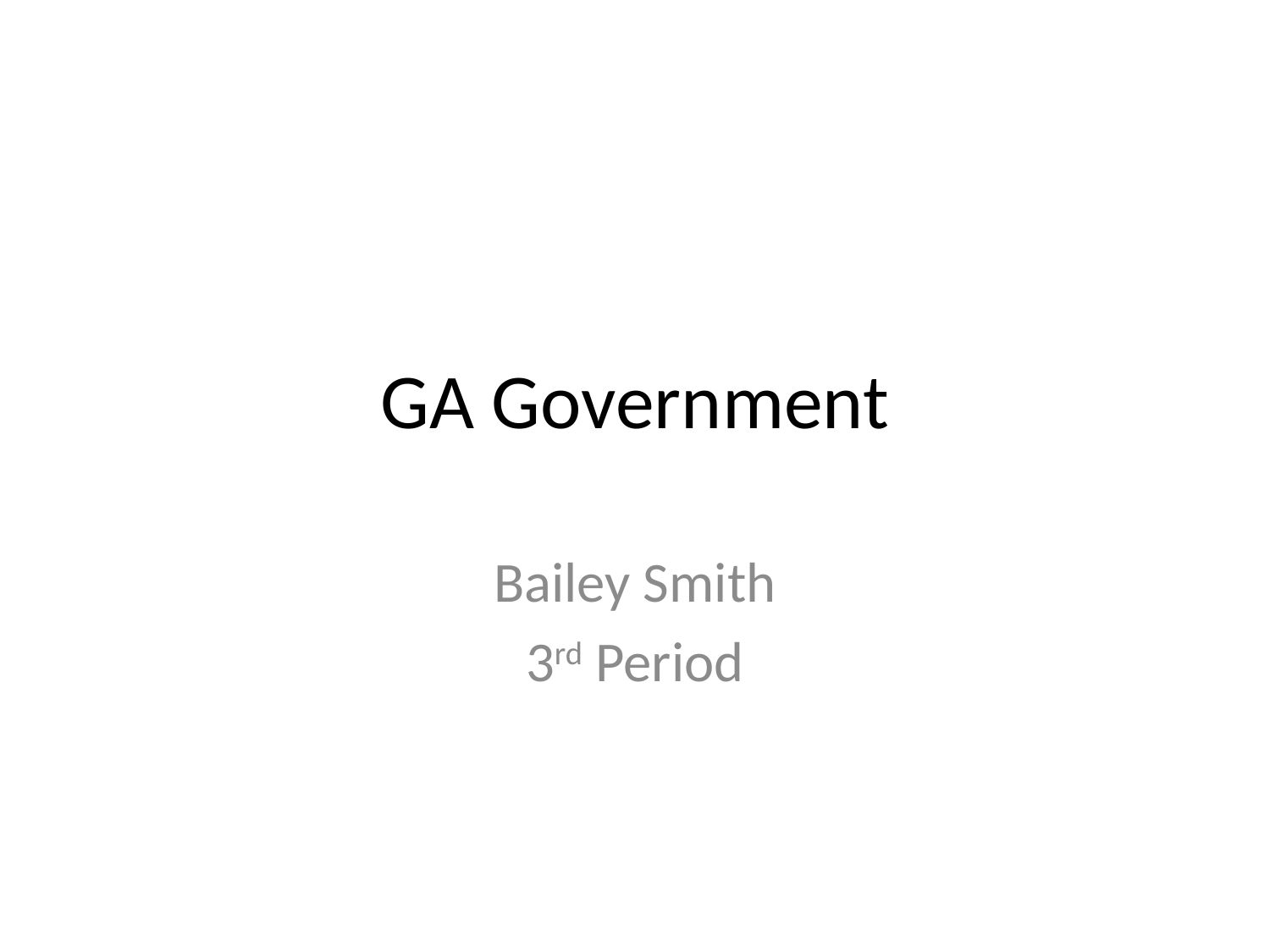

# GA Government
Bailey Smith
3rd Period